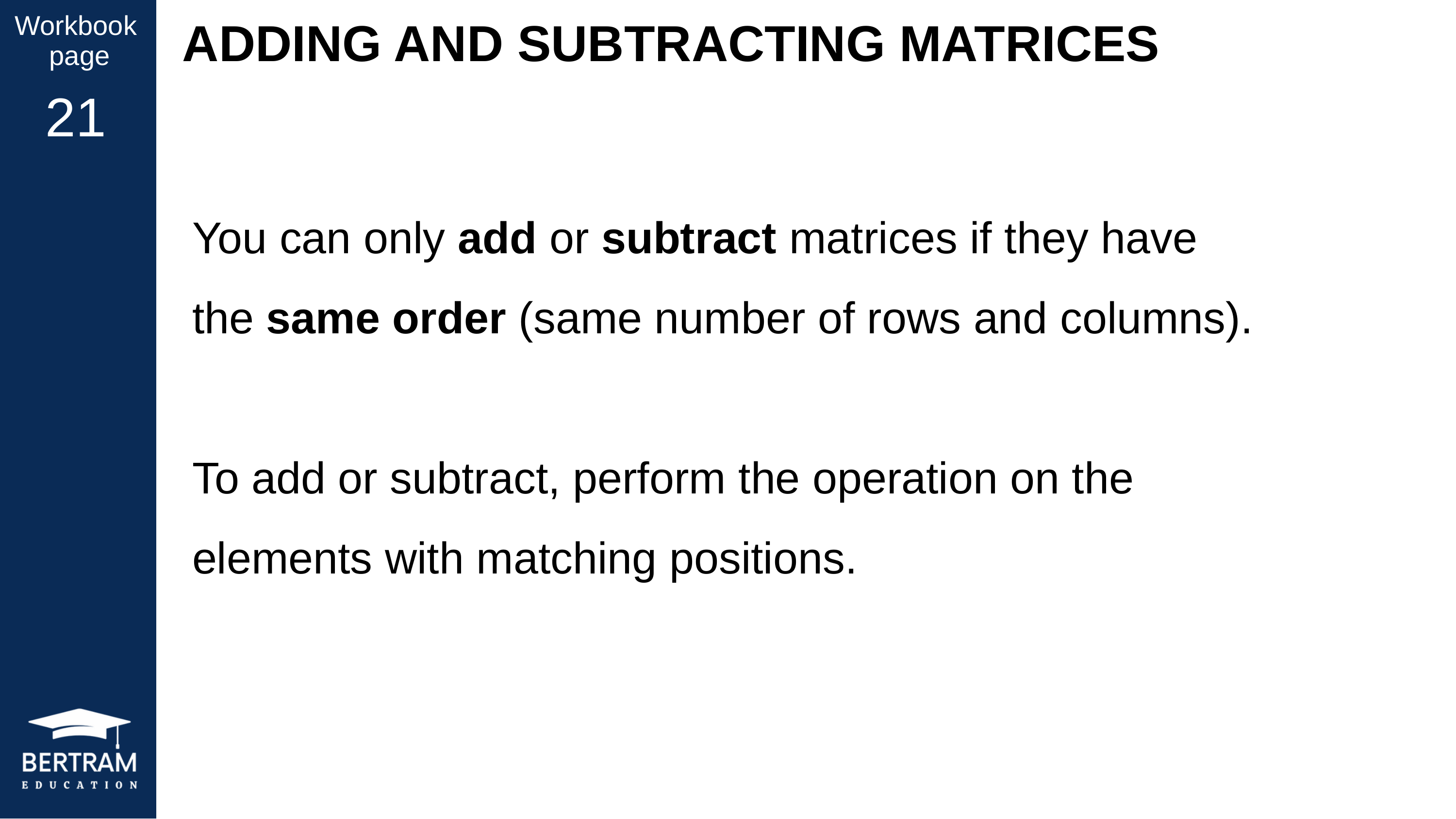

ADDING AND SUBTRACTING MATRICES
Workbook
page
21
You can only add or subtract matrices if they have the same order (same number of rows and columns).

To add or subtract, perform the operation on the elements with matching positions.